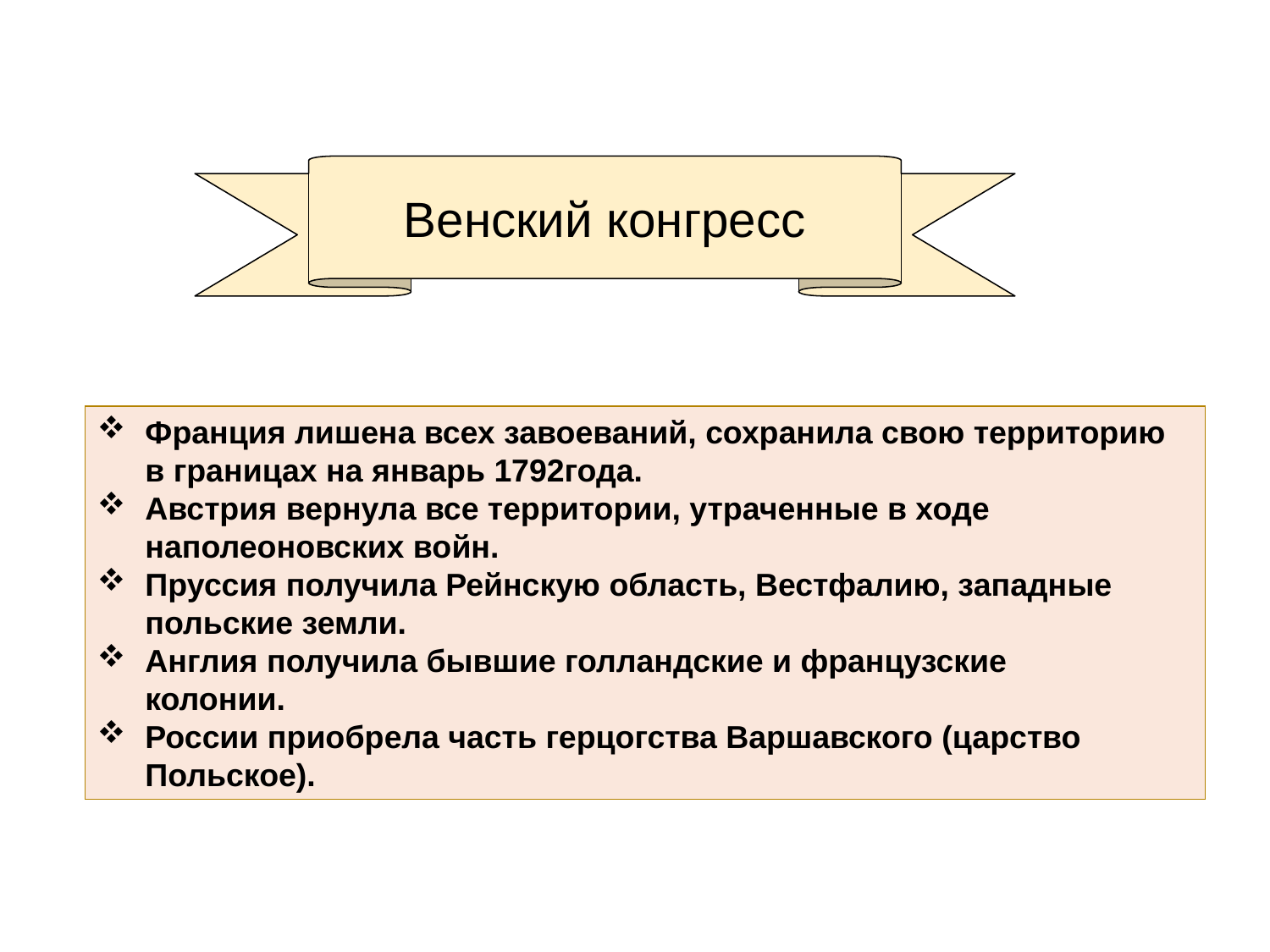

Венский конгресс
Франция лишена всех завоеваний, сохранила свою территорию в границах на январь 1792года.
Австрия вернула все территории, утраченные в ходе наполеоновских войн.
Пруссия получила Рейнскую область, Вестфалию, западные
	польские земли.
Англия получила бывшие голландские и французские
	колонии.
России приобрела часть герцогства Варшавского (царство Польское).